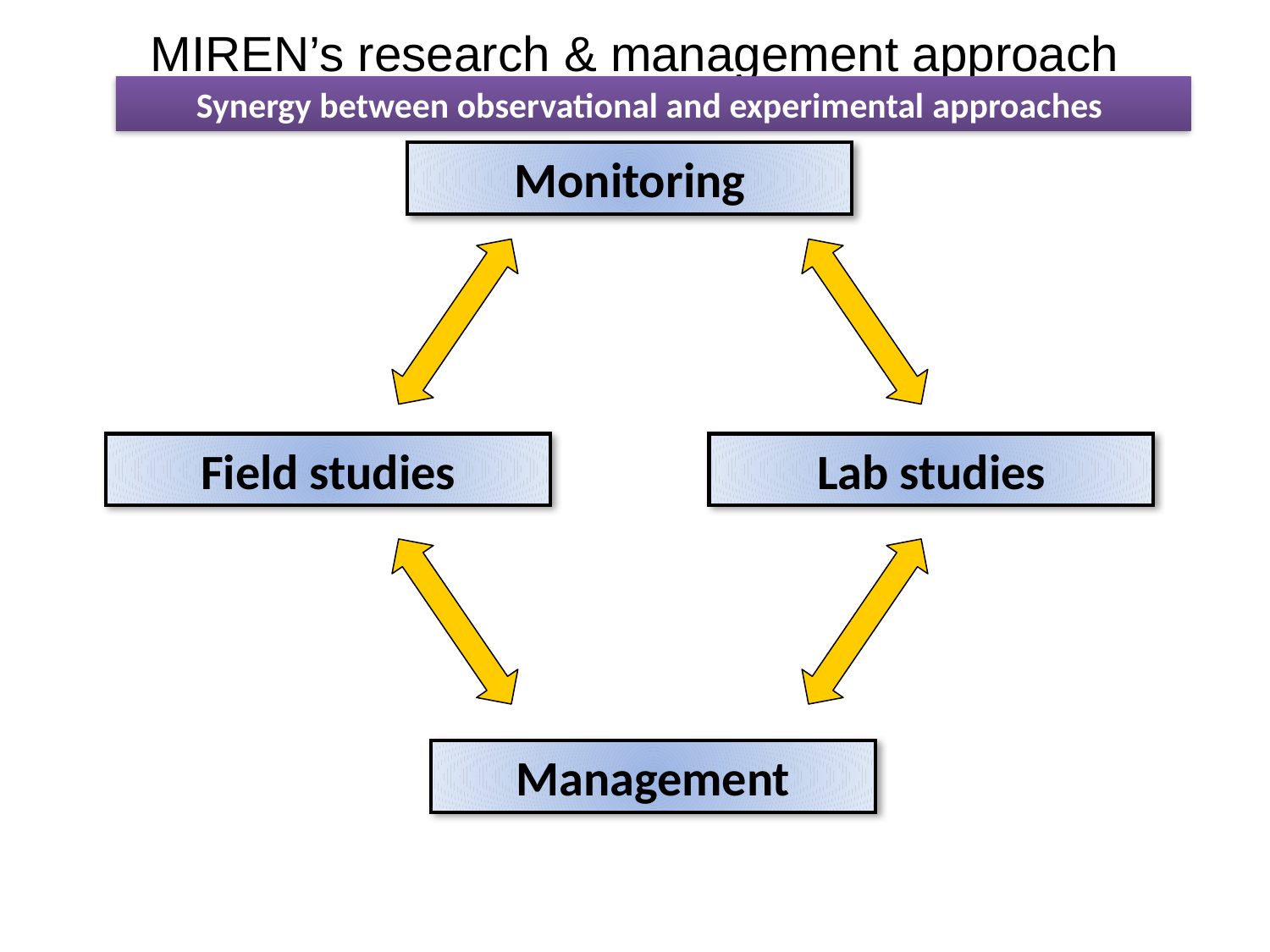

MIREN’s research & management approach
Synergy between observational and experimental approaches
Monitoring

Field studies
Lab studies
Management